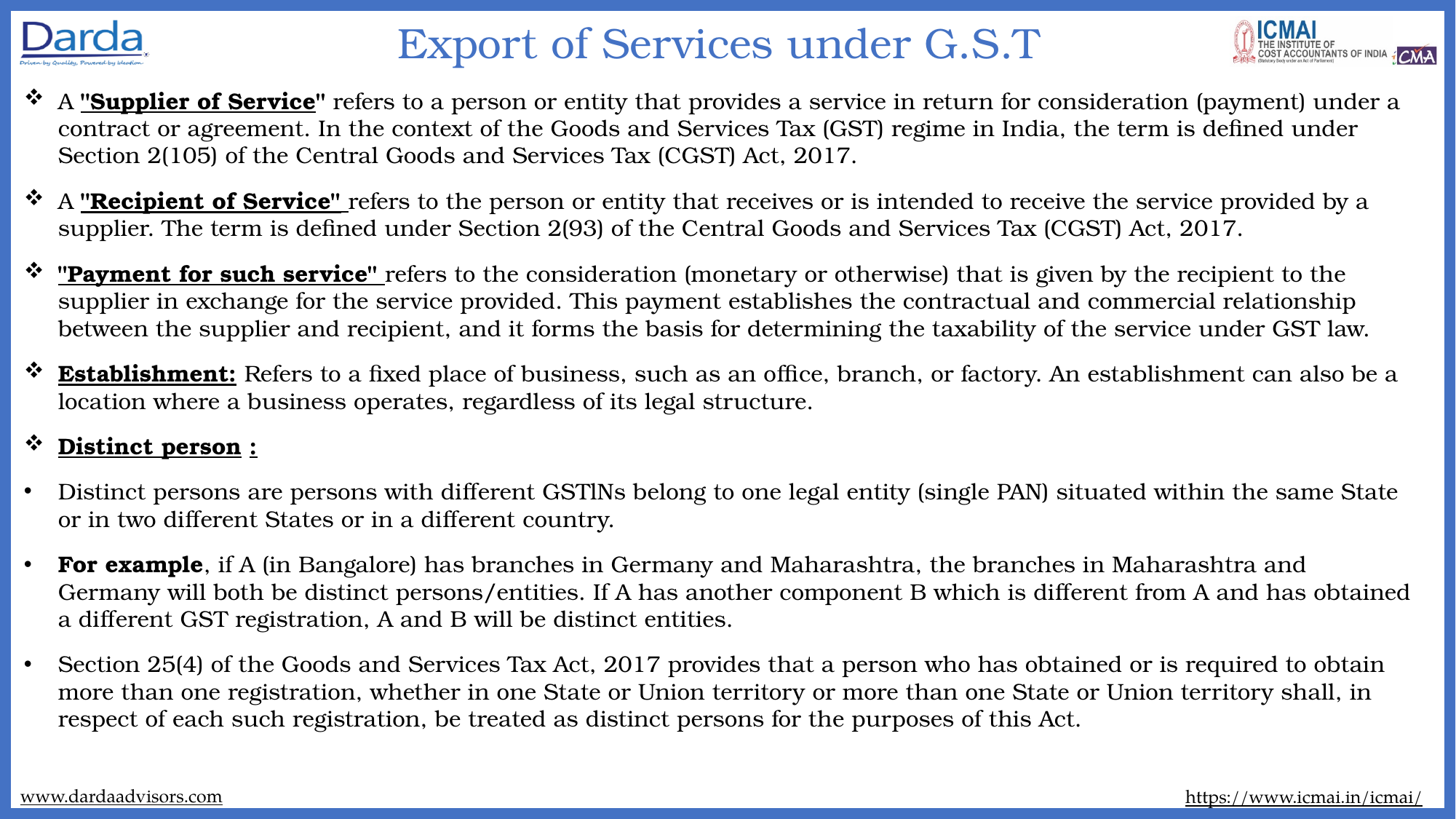

Export of Services under G.S.T
A "Supplier of Service" refers to a person or entity that provides a service in return for consideration (payment) under a contract or agreement. In the context of the Goods and Services Tax (GST) regime in India, the term is defined under Section 2(105) of the Central Goods and Services Tax (CGST) Act, 2017.

A "Recipient of Service" refers to the person or entity that receives or is intended to receive the service provided by a supplier. The term is defined under Section 2(93) of the Central Goods and Services Tax (CGST) Act, 2017.

"Payment for such service" refers to the consideration (monetary or otherwise) that is given by the recipient to the supplier in exchange for the service provided. This payment establishes the contractual and commercial relationship between the supplier and recipient, and it forms the basis for determining the taxability of the service under GST law.

Establishment: Refers to a fixed place of business, such as an office, branch, or factory. An establishment can also be a location where a business operates, regardless of its legal structure.

Distinct person :

Distinct persons are persons with different GSTlNs belong to one legal entity (single PAN) situated within the same State or in two different States or in a different country.

For example, if A (in Bangalore) has branches in Germany and Maharashtra, the branches in Maharashtra and Germany will both be distinct persons/entities. If A has another component B which is different from A and has obtained a different GST registration, A and B will be distinct entities.

Section 25(4) of the Goods and Services Tax Act, 2017 provides that a person who has obtained or is required to obtain more than one registration, whether in one State or Union territory or more than one State or Union territory shall, in respect of each such registration, be treated as distinct persons for the purposes of this Act.